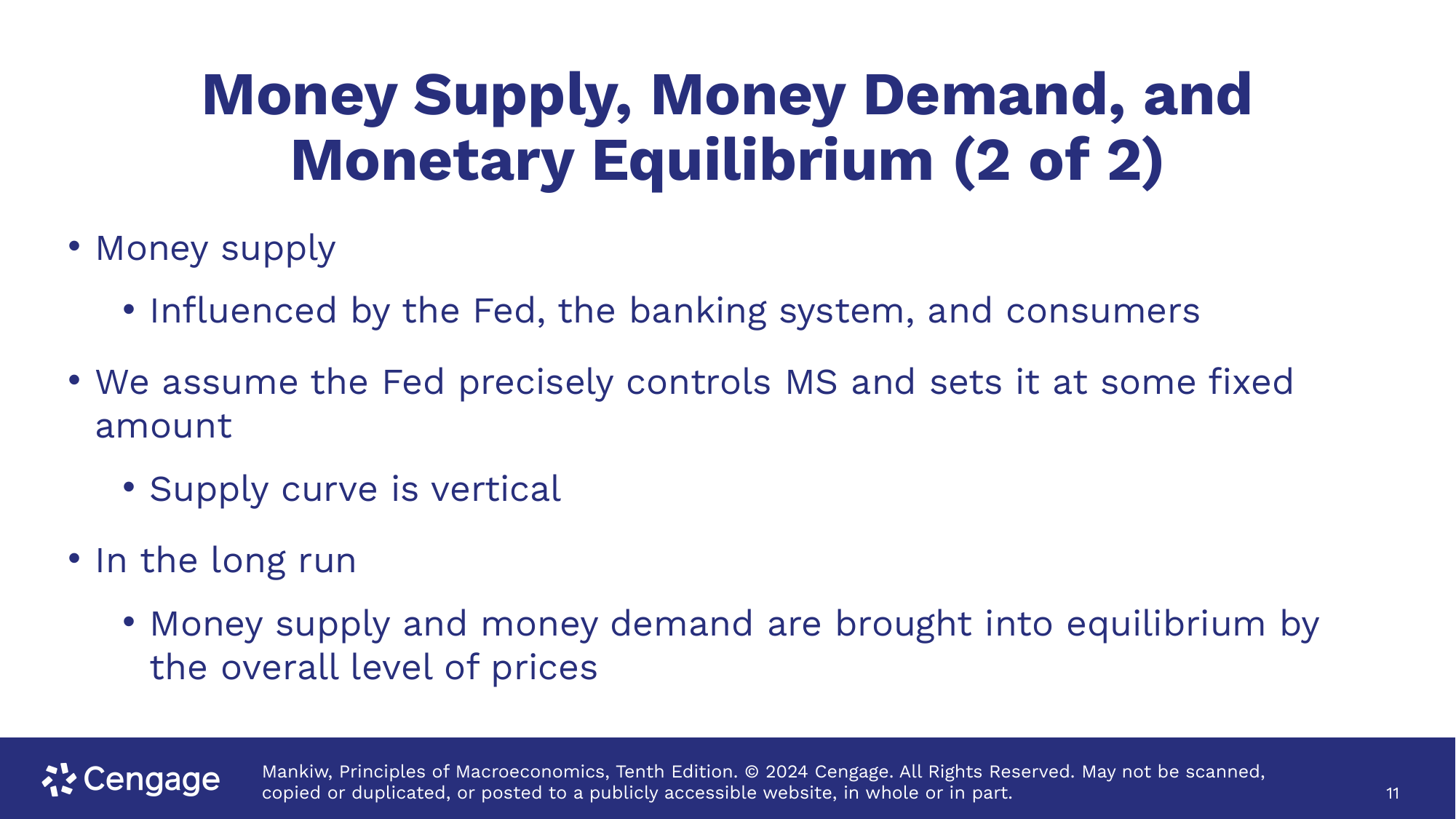

# Money Supply, Money Demand, and Monetary Equilibrium (2 of 2)
Money supply
Influenced by the Fed, the banking system, and consumers
We assume the Fed precisely controls MS and sets it at some fixed amount
Supply curve is vertical
In the long run
Money supply and money demand are brought into equilibrium by the overall level of prices